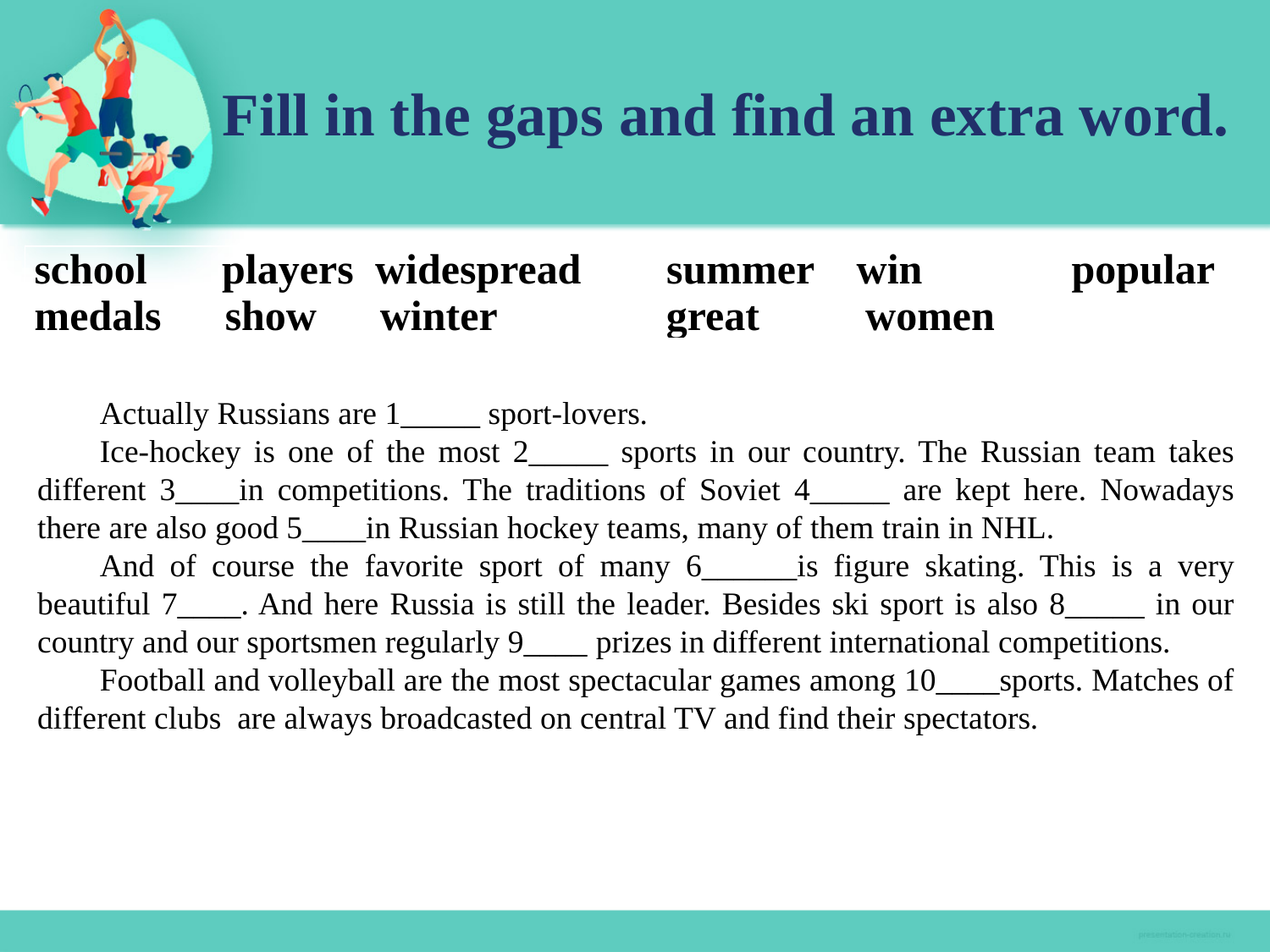

# Fill in the gaps and find an extra word.
| school players widespread summer win popular medals show winter great women |
| --- |

Actually Russians are 1_____ sport-lovers.
Ice-hockey is one of the most 2_____ sports in our country. The Russian team takes different 3____in competitions. The traditions of Soviet 4_____ are kept here. Nowadays there are also good 5____in Russian hockey teams, many of them train in NHL.
And of course the favorite sport of many 6______is figure skating. This is a very beautiful 7____. And here Russia is still the leader. Besides ski sport is also 8_____ in our country and our sportsmen regularly 9____ prizes in different international competitions.
Football and volleyball are the most spectacular games among 10____sports. Matches of different clubs  are always broadcasted on central TV and find their spectators.